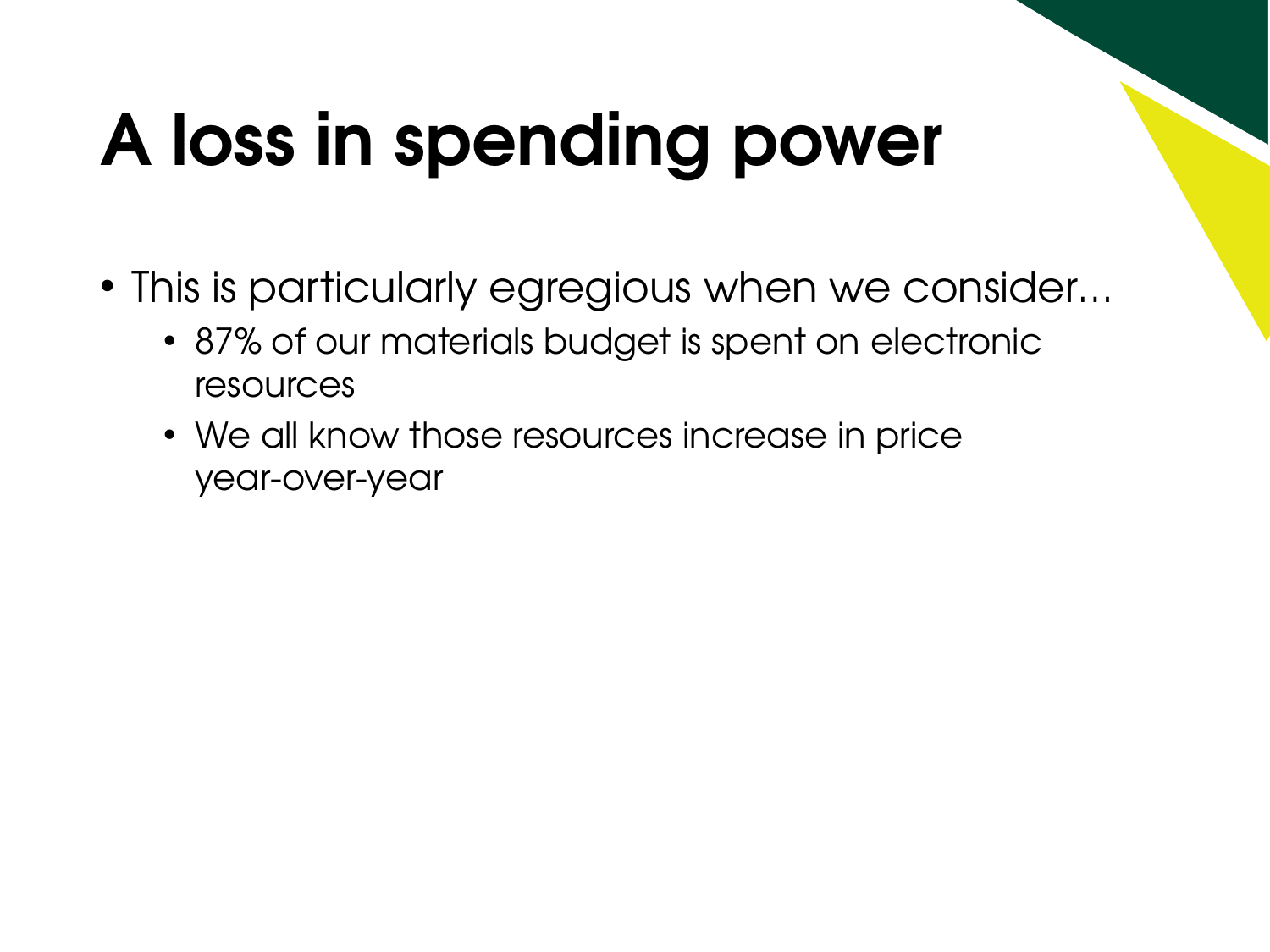

# A loss in spending power
This is particularly egregious when we consider…
87% of our materials budget is spent on electronic resources
We all know those resources increase in price
year-over-year